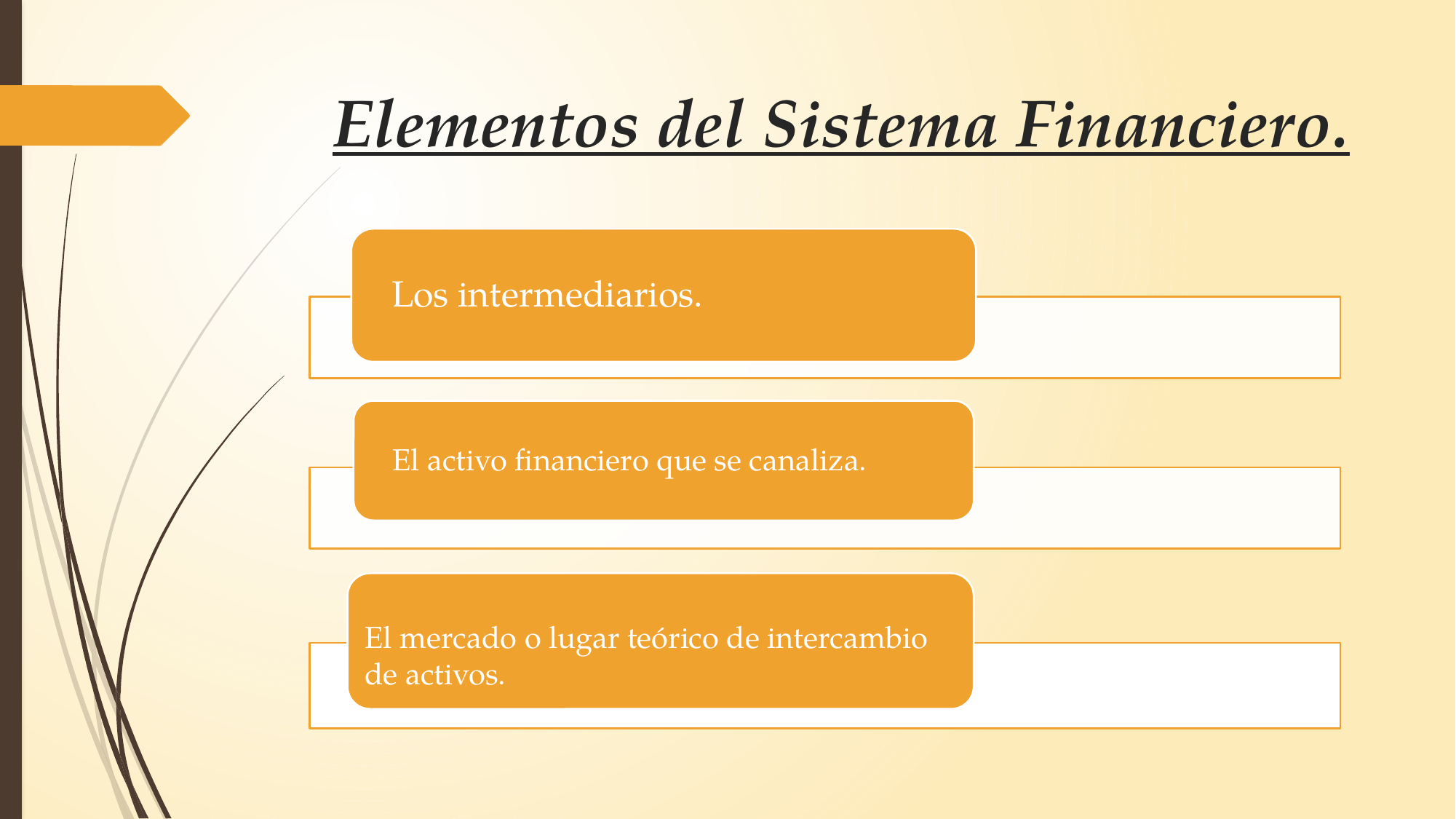

# Elementos del Sistema Financiero.
Los intermediarios.
El activo financiero que se canaliza.

El mercado o lugar teórico de intercambio de activos.